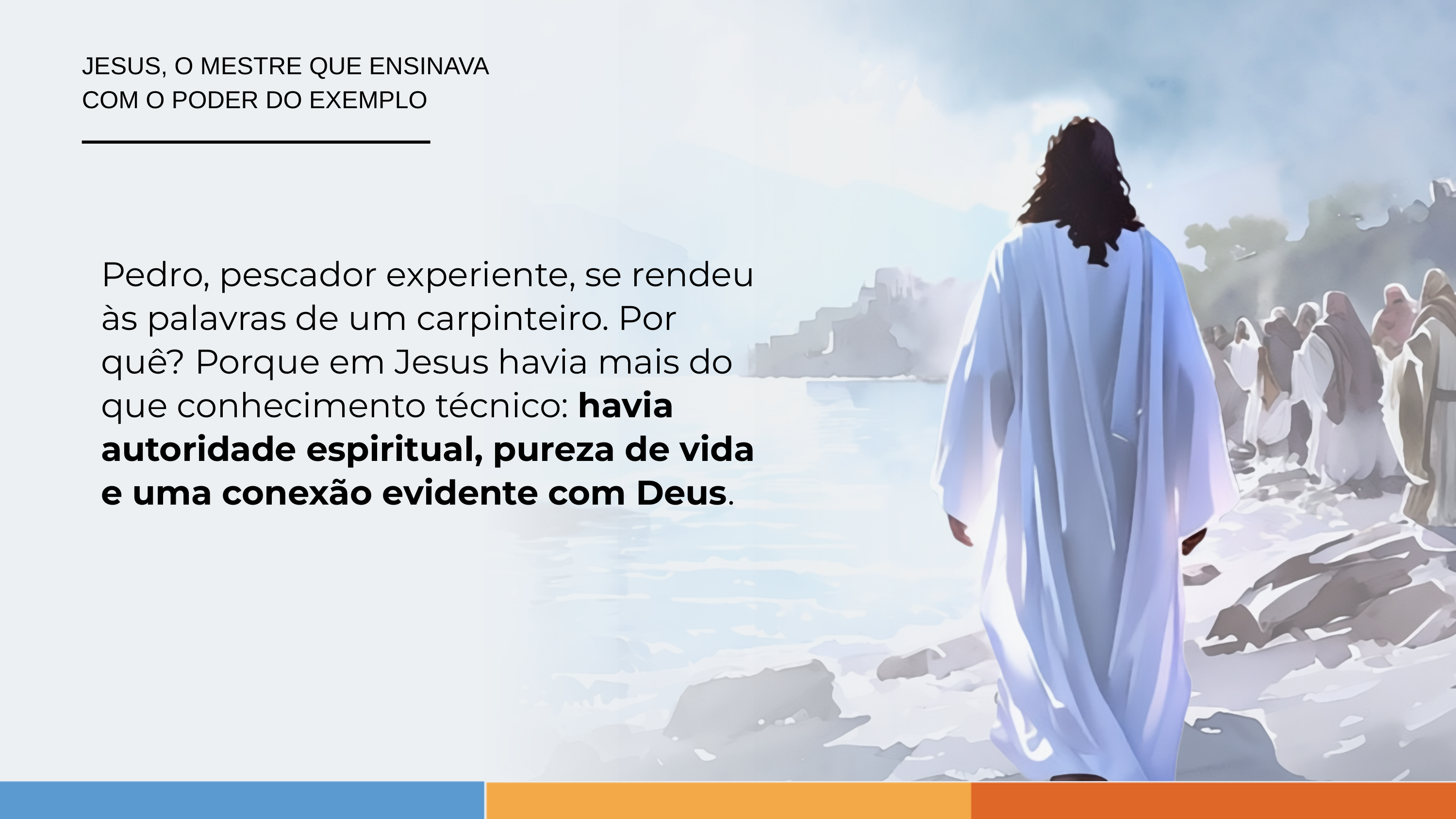

JESUS, O MESTRE QUE ENSINAVA
COM O PODER DO EXEMPLO

Pedro, pescador experiente, se rendeu às palavras de um carpinteiro. Por quê? Porque em Jesus havia mais do que conhecimento técnico: havia autoridade espiritual, pureza de vida e uma conexão evidente com Deus.